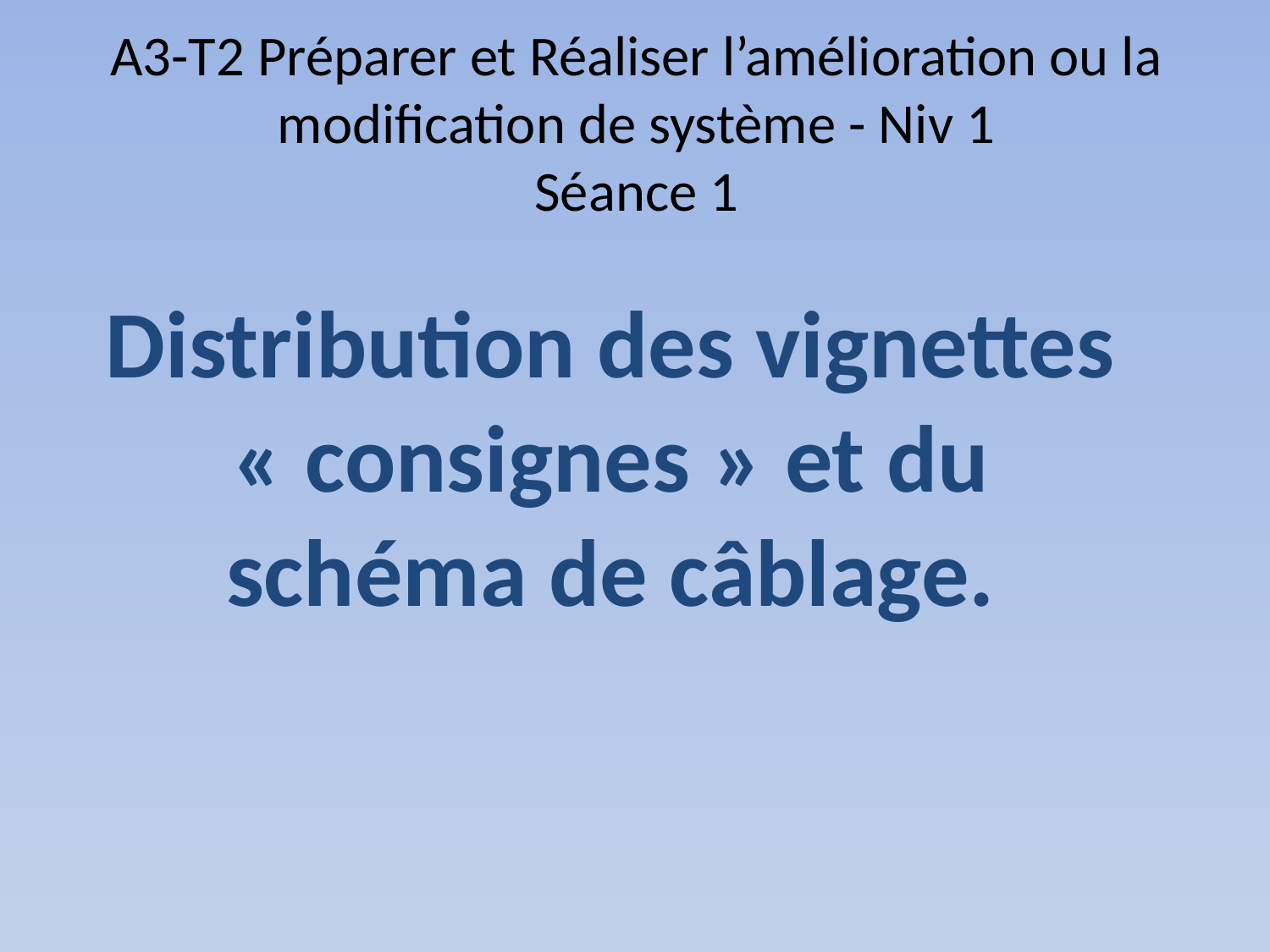

# A3-T2 Préparer et Réaliser l’amélioration ou la modification de système - Niv 1 Séance 1
Distribution des vignettes « consignes » et du schéma de câblage.